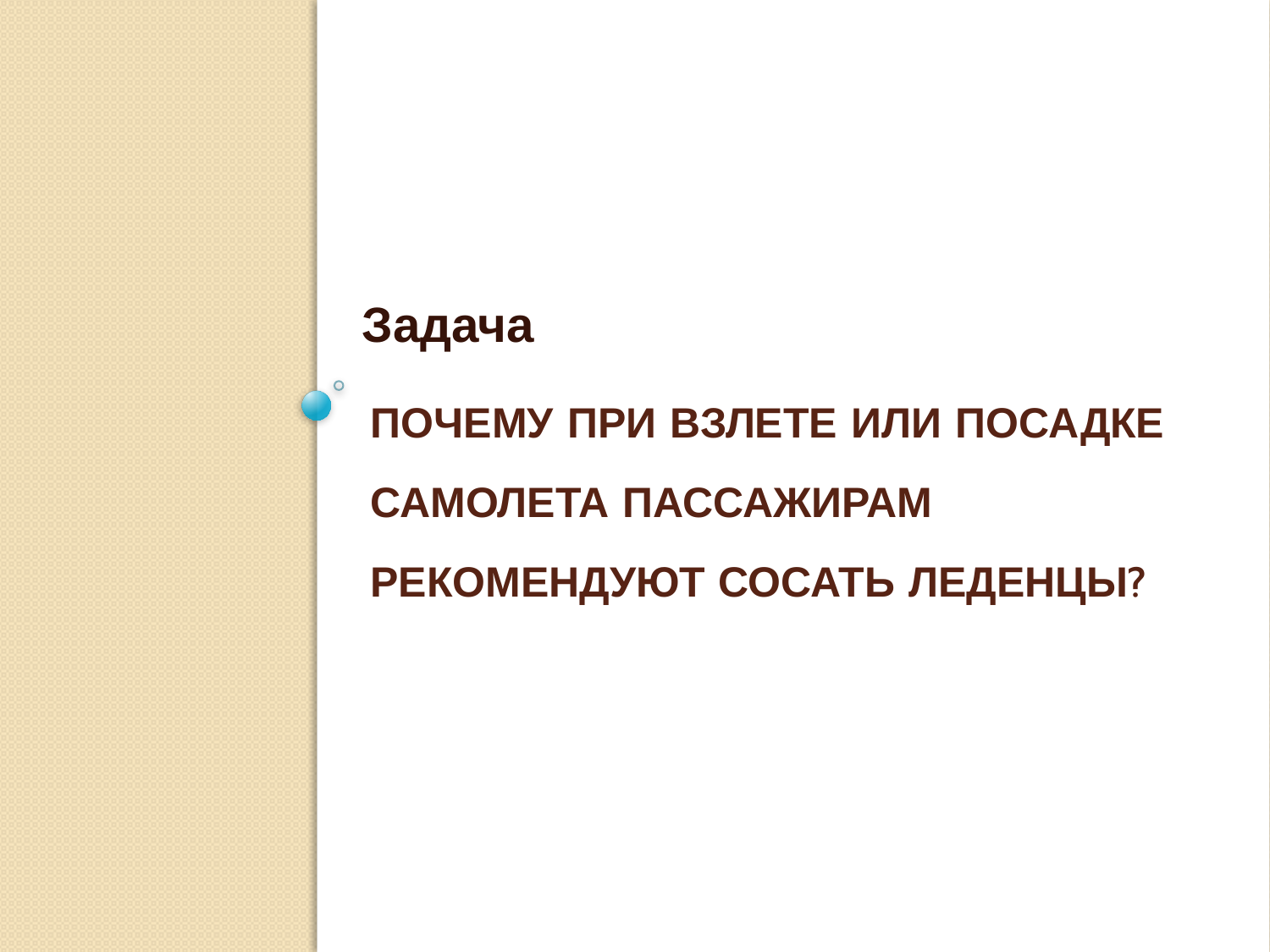

Задача
# Почему при взлете или посадке самолета пассажирам рекомендуют сосать леденцы?